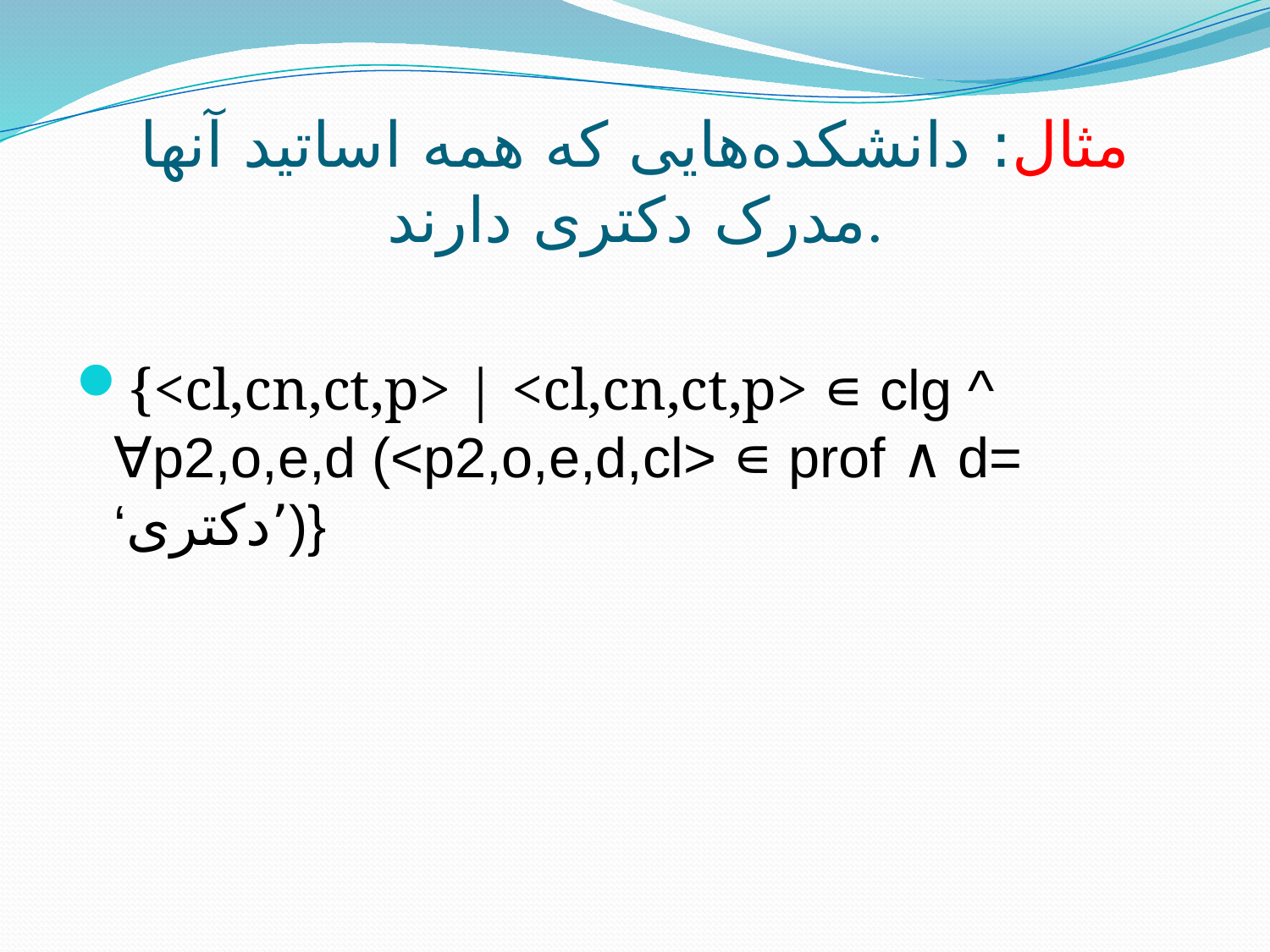

# مثال: دانشکده‌هایی که همه اساتید آنها مدرک دکتری دارند.
{<cl,cn,ct,p> | <cl,cn,ct,p> ∊ clg ^ ∀p2,o,e,d (<p2,o,e,d,cl> ∊ prof ∧ d= ‘دکتری’)}